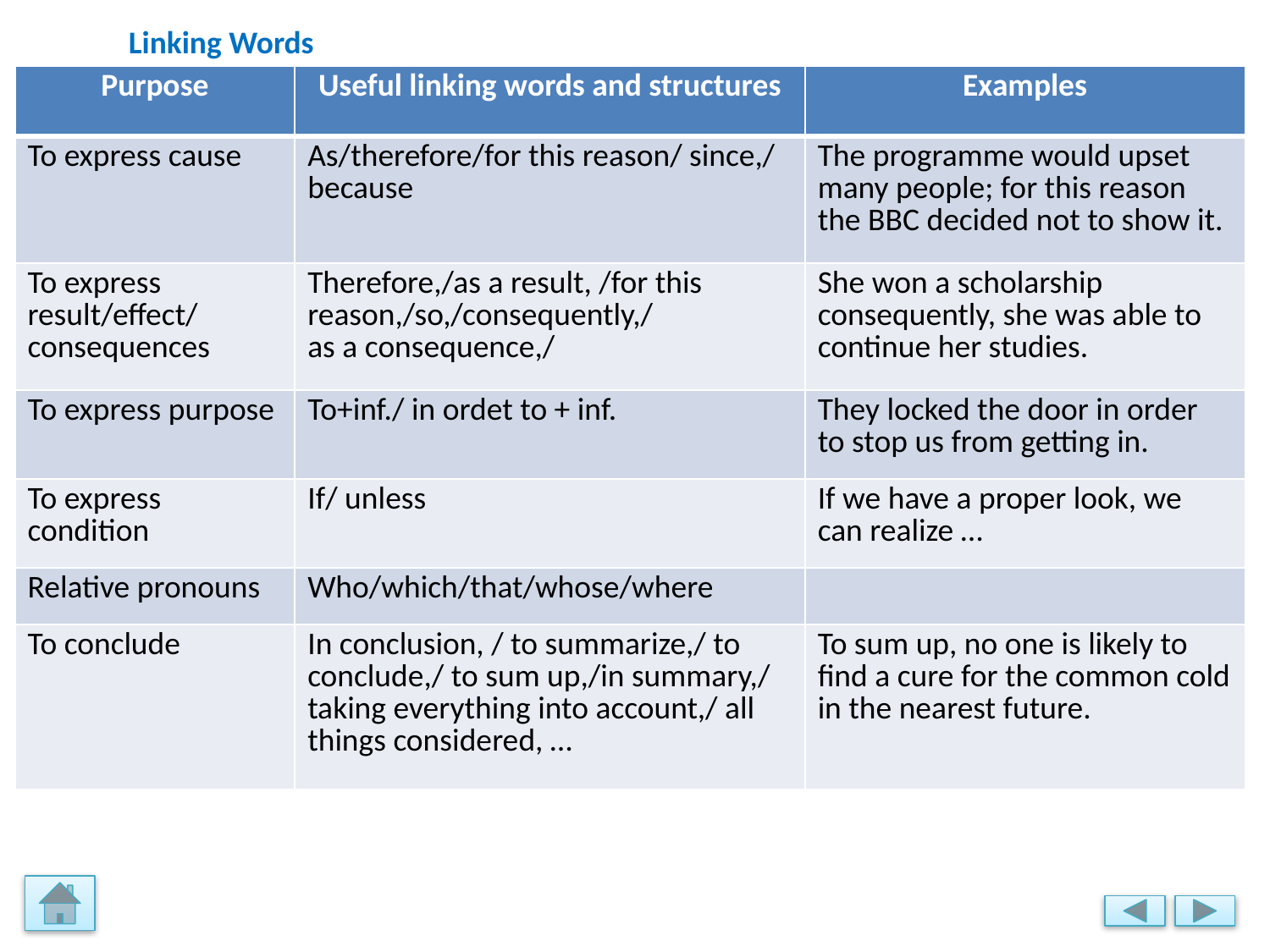

Linking Words
| Purpose | Useful linking words and structures | Examples |
| --- | --- | --- |
| To express cause | As/therefore/for this reason/ since,/ because | The programme would upset many people; for this reason the BBC decided not to show it. |
| To express result/effect/ consequences | Therefore,/as a result, /for this reason,/so,/consequently,/ as a consequence,/ | She won a scholarship consequently, she was able to continue her studies. |
| To express purpose | To+inf./ in ordet to + inf. | They locked the door in order to stop us from getting in. |
| To express condition | If/ unless | If we have a proper look, we can realize … |
| Relative pronouns | Who/which/that/whose/where |  |
| To conclude | In conclusion, / to summarize,/ to conclude,/ to sum up,/in summary,/ taking everything into account,/ all things considered, … | To sum up, no one is likely to find a cure for the common cold in the nearest future. |